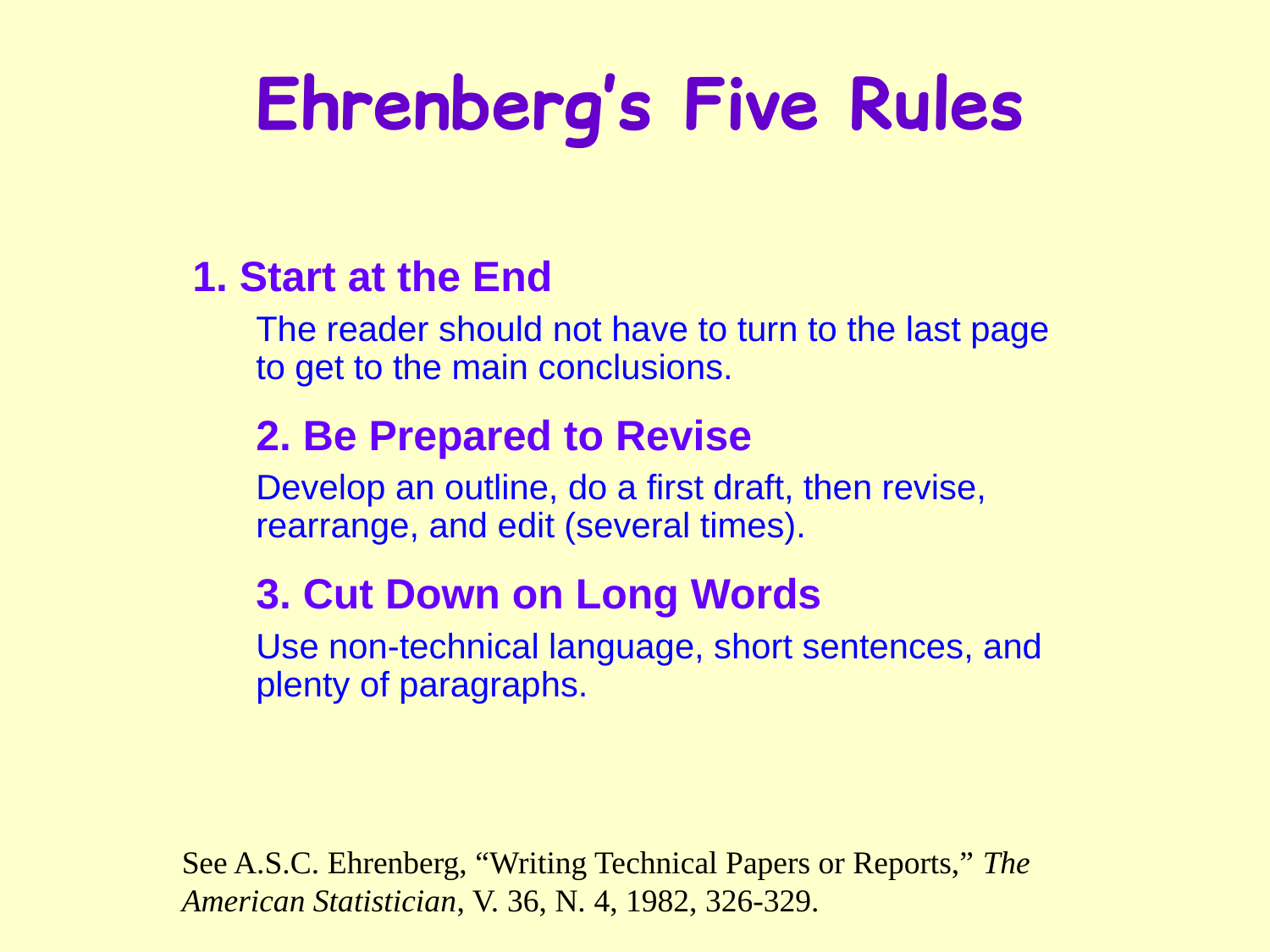

# Ehrenberg’s Five Rules
1. Start at the End
The reader should not have to turn to the last page to get to the main conclusions.
2. Be Prepared to Revise
Develop an outline, do a first draft, then revise, rearrange, and edit (several times).
3. Cut Down on Long Words
Use non-technical language, short sentences, and plenty of paragraphs.
See A.S.C. Ehrenberg, “Writing Technical Papers or Reports,” The American Statistician, V. 36, N. 4, 1982, 326-329.